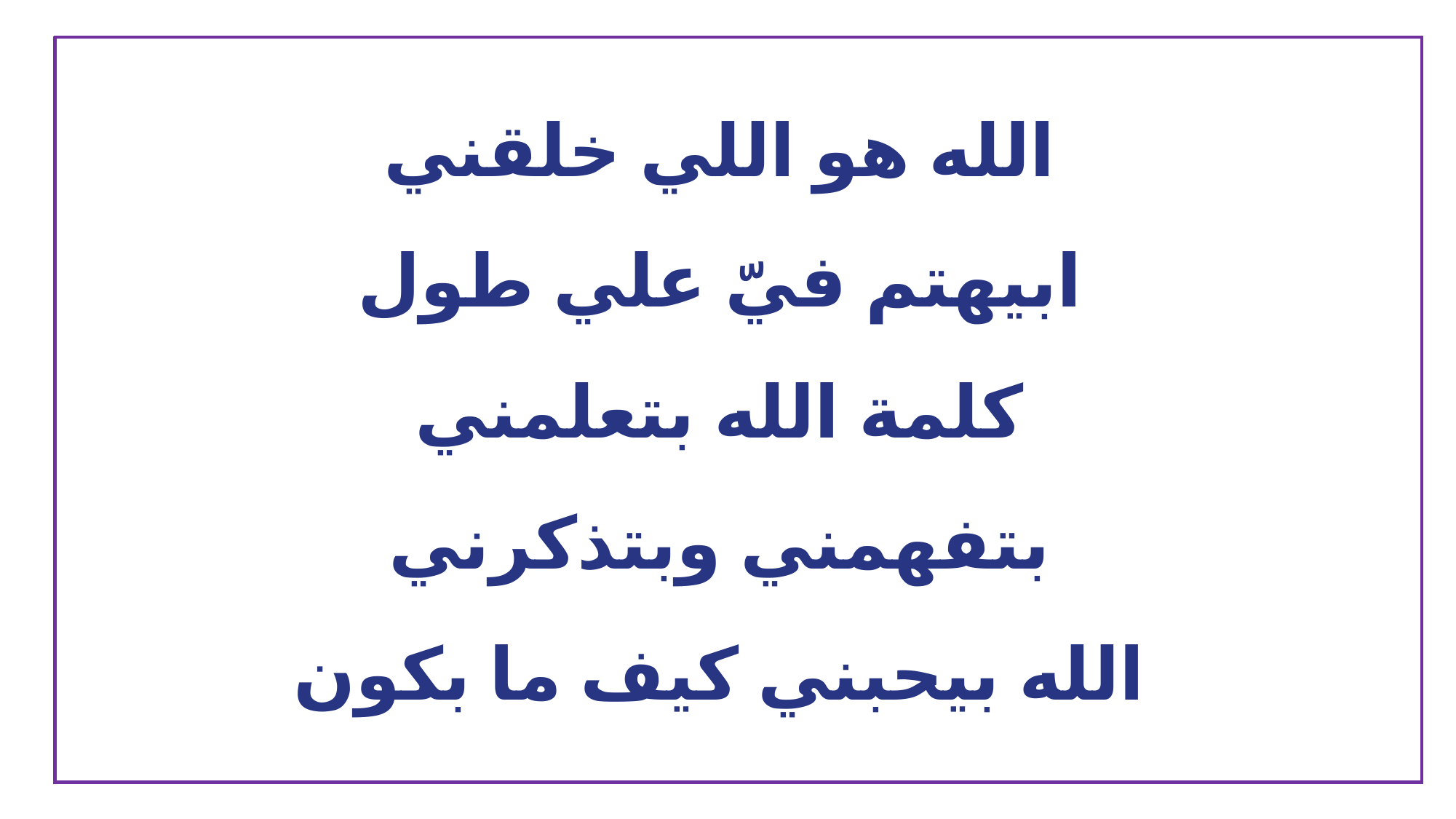

الله هو اللي خلقني
ابيهتم فيّ علي طول
كلمة الله بتعلمني
بتفهمني وبتذكرني
الله بيحبني كيف ما بكون